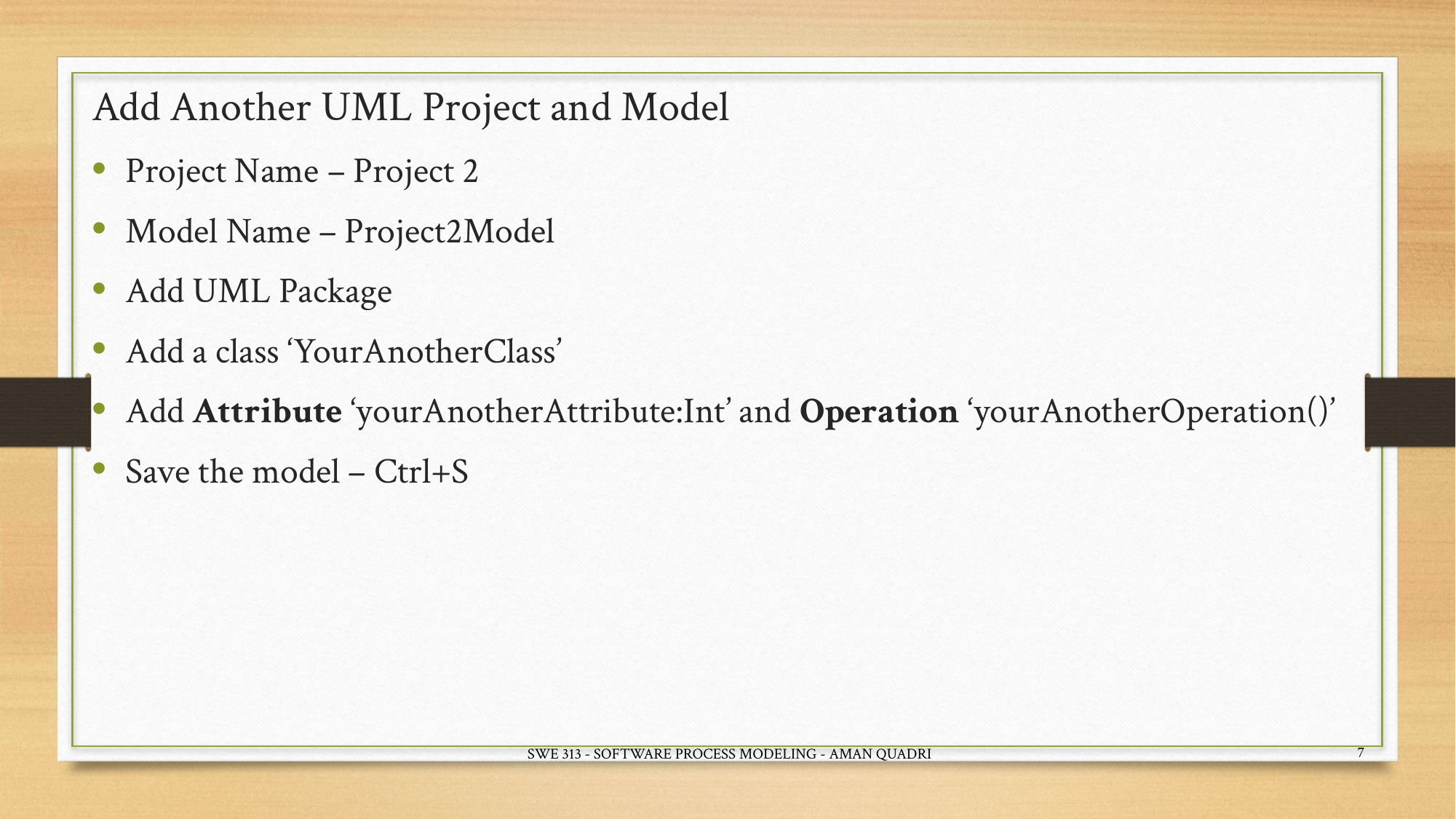

# Add Another UML Project and Model
Project Name – Project 2
Model Name – Project2Model
Add UML Package
Add a class ‘YourAnotherClass’
Add Attribute ‘yourAnotherAttribute:Int’ and Operation ‘yourAnotherOperation()’
Save the model – Ctrl+S
7
SWE 313 - SOFTWARE PROCESS MODELING - AMAN QUADRI